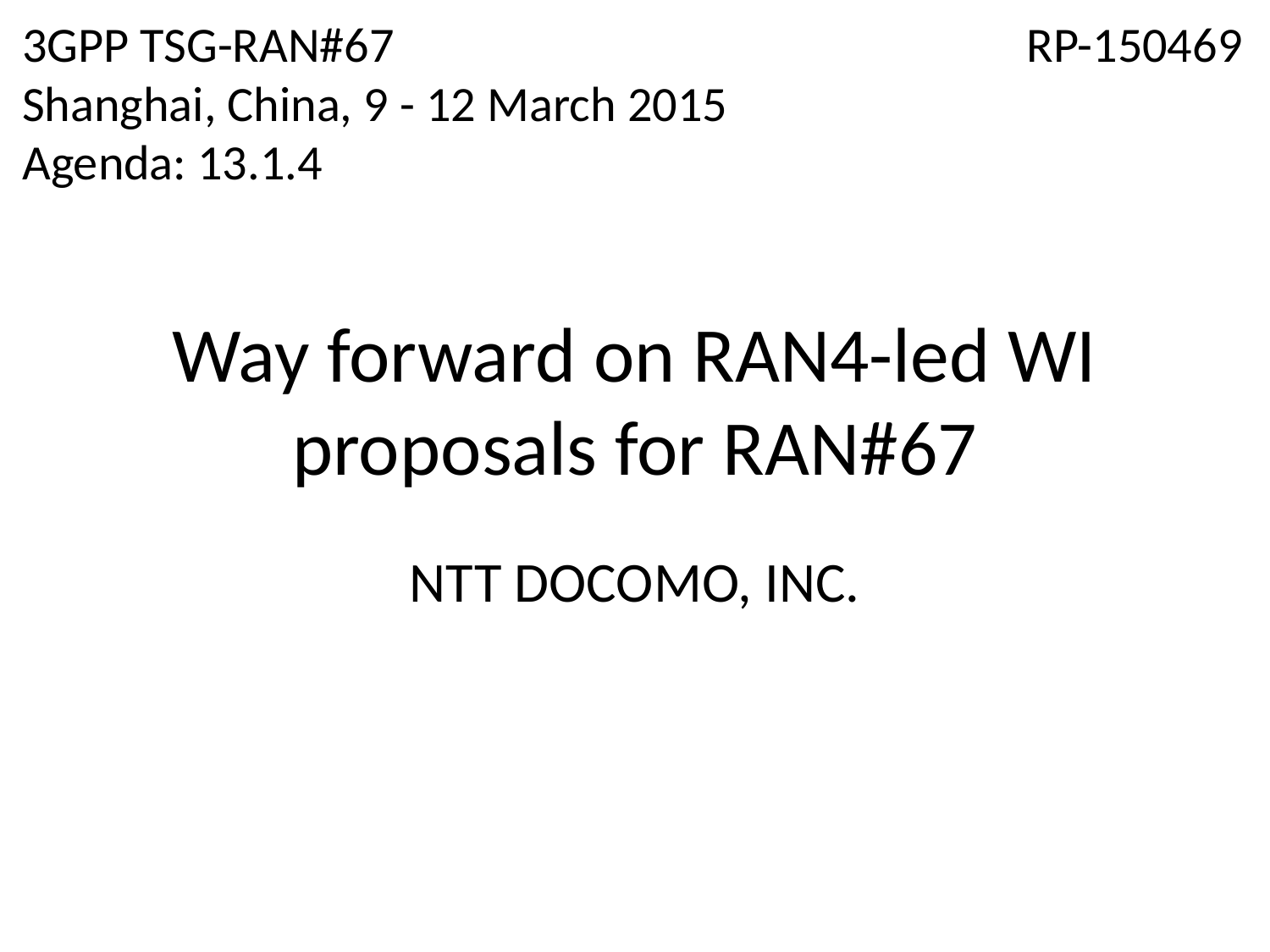

3GPP TSG-RAN#67
Shanghai, China, 9 - 12 March 2015
Agenda: 13.1.4
RP-150469
# Way forward on RAN4-led WI proposals for RAN#67
NTT DOCOMO, INC.